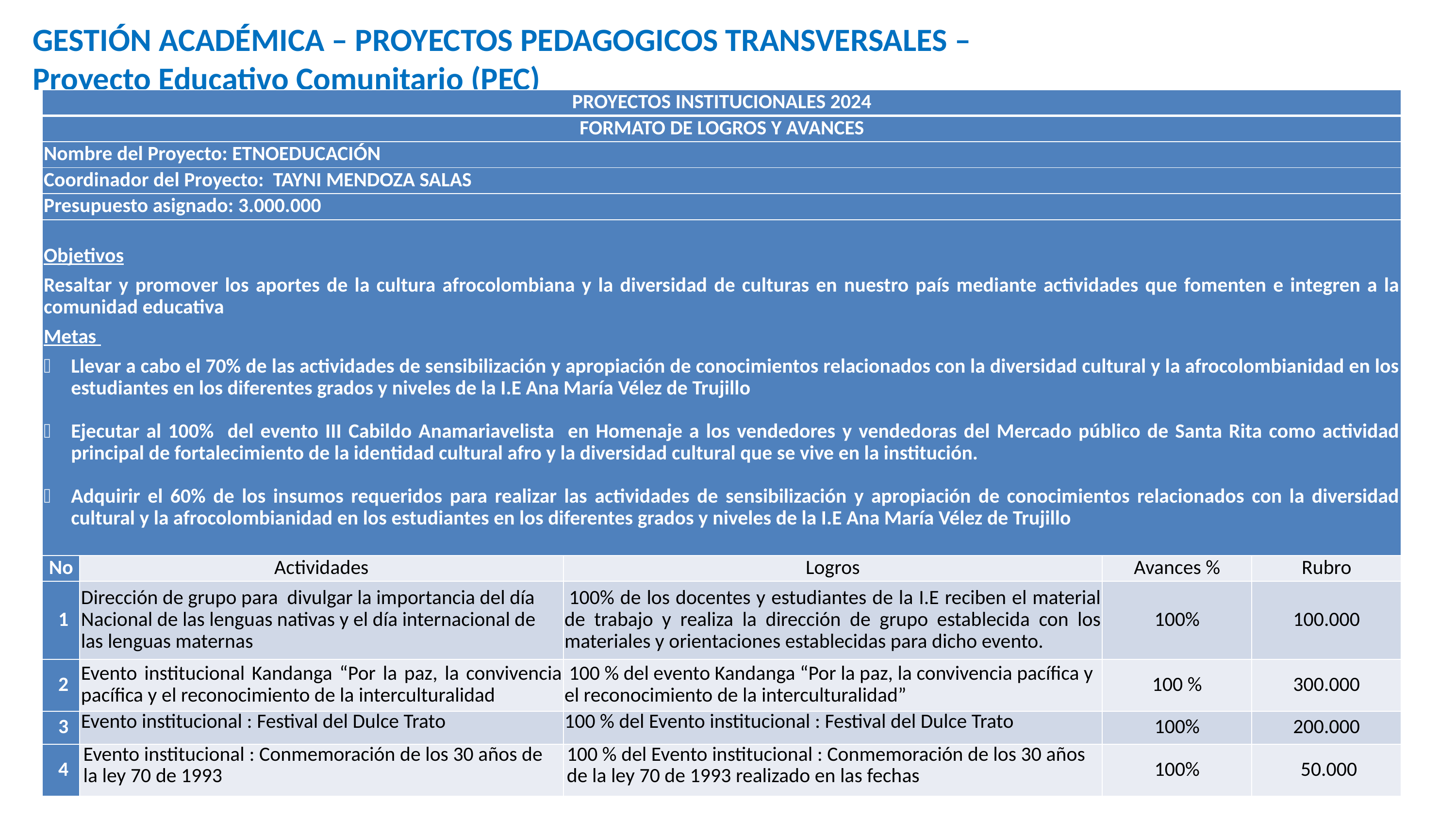

GESTIÓN ACADÉMICA – PROYECTOS PEDAGOGICOS TRANSVERSALES –
Proyecto Educativo Comunitario (PEC)
| PROYECTOS INSTITUCIONALES 2024 |  |  |  |  |
| --- | --- | --- | --- | --- |
| FORMATO DE LOGROS Y AVANCES |  |  |  |  |
| Nombre del Proyecto: ETNOEDUCACIÓN |  |  |  |  |
| Coordinador del Proyecto: TAYNI MENDOZA SALAS |  |  |  |  |
| Presupuesto asignado: 3.000.000 |  |  |  |  |
| Objetivos Resaltar y promover los aportes de la cultura afrocolombiana y la diversidad de culturas en nuestro país mediante actividades que fomenten e integren a la comunidad educativa Metas Llevar a cabo el 70% de las actividades de sensibilización y apropiación de conocimientos relacionados con la diversidad cultural y la afrocolombianidad en los estudiantes en los diferentes grados y niveles de la I.E Ana María Vélez de Trujillo   Ejecutar al 100% del evento III Cabildo Anamariavelista en Homenaje a los vendedores y vendedoras del Mercado público de Santa Rita como actividad principal de fortalecimiento de la identidad cultural afro y la diversidad cultural que se vive en la institución.   Adquirir el 60% de los insumos requeridos para realizar las actividades de sensibilización y apropiación de conocimientos relacionados con la diversidad cultural y la afrocolombianidad en los estudiantes en los diferentes grados y niveles de la I.E Ana María Vélez de Trujillo |  |  |  |  |
| No | Actividades | Logros | Avances % | Rubro |
| 1 | Dirección de grupo para divulgar la importancia del día Nacional de las lenguas nativas y el día internacional de las lenguas maternas | 100% de los docentes y estudiantes de la I.E reciben el material de trabajo y realiza la dirección de grupo establecida con los materiales y orientaciones establecidas para dicho evento. | 100% | 100.000 |
| 2 | Evento institucional Kandanga “Por la paz, la convivencia pacífica y el reconocimiento de la interculturalidad | 100 % del evento Kandanga “Por la paz, la convivencia pacífica y el reconocimiento de la interculturalidad” | 100 % | 300.000 |
| 3 | Evento institucional : Festival del Dulce Trato | 100 % del Evento institucional : Festival del Dulce Trato | 100% | 200.000 |
| 4 | Evento institucional : Conmemoración de los 30 años de la ley 70 de 1993 | 100 % del Evento institucional : Conmemoración de los 30 años de la ley 70 de 1993 realizado en las fechas | 100% | 50.000 |